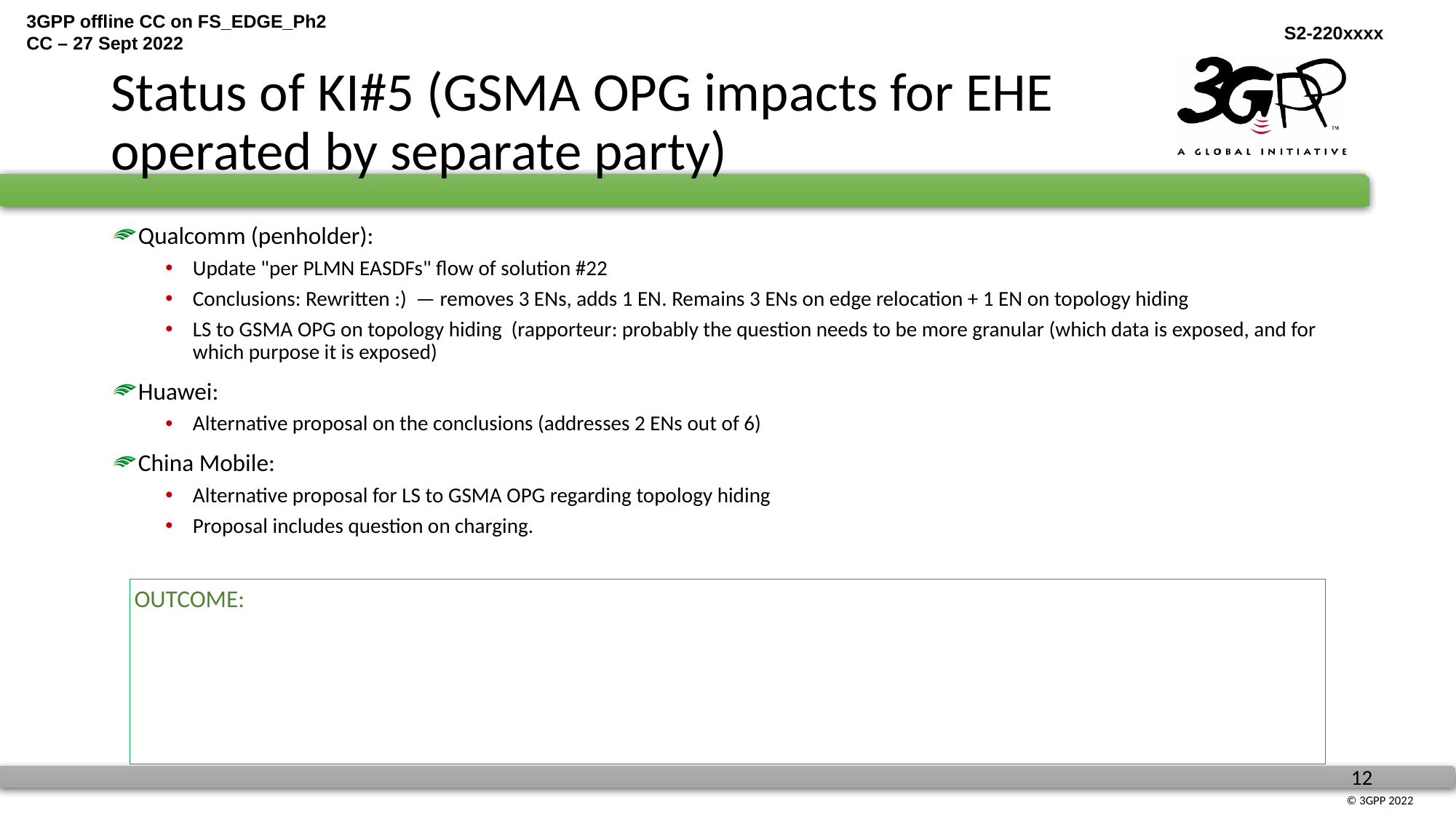

# Status of KI#5 (GSMA OPG impacts for EHE operated by separate party)
Qualcomm (penholder):
Update "per PLMN EASDFs" flow of solution #22
Conclusions: Rewritten :)  — removes 3 ENs, adds 1 EN. Remains 3 ENs on edge relocation + 1 EN on topology hiding
LS to GSMA OPG on topology hiding  (rapporteur: probably the question needs to be more granular (which data is exposed, and for which purpose it is exposed)
Huawei:
Alternative proposal on the conclusions (addresses 2 ENs out of 6)
China Mobile:
Alternative proposal for LS to GSMA OPG regarding topology hiding
Proposal includes question on charging.

OUTCOME: